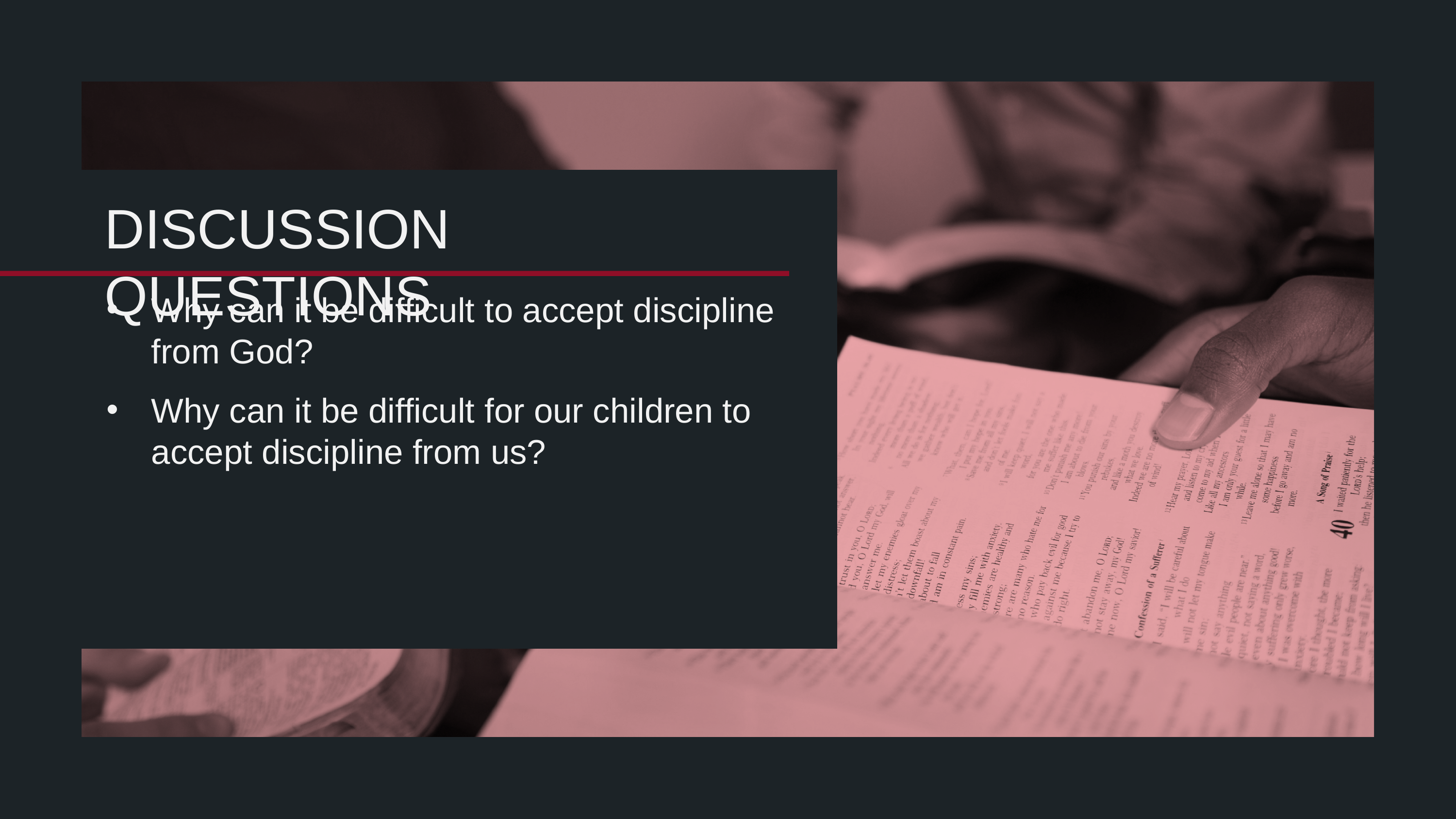

Why can it be difficult to accept discipline from God?
Why can it be difficult for our children to accept discipline from us?